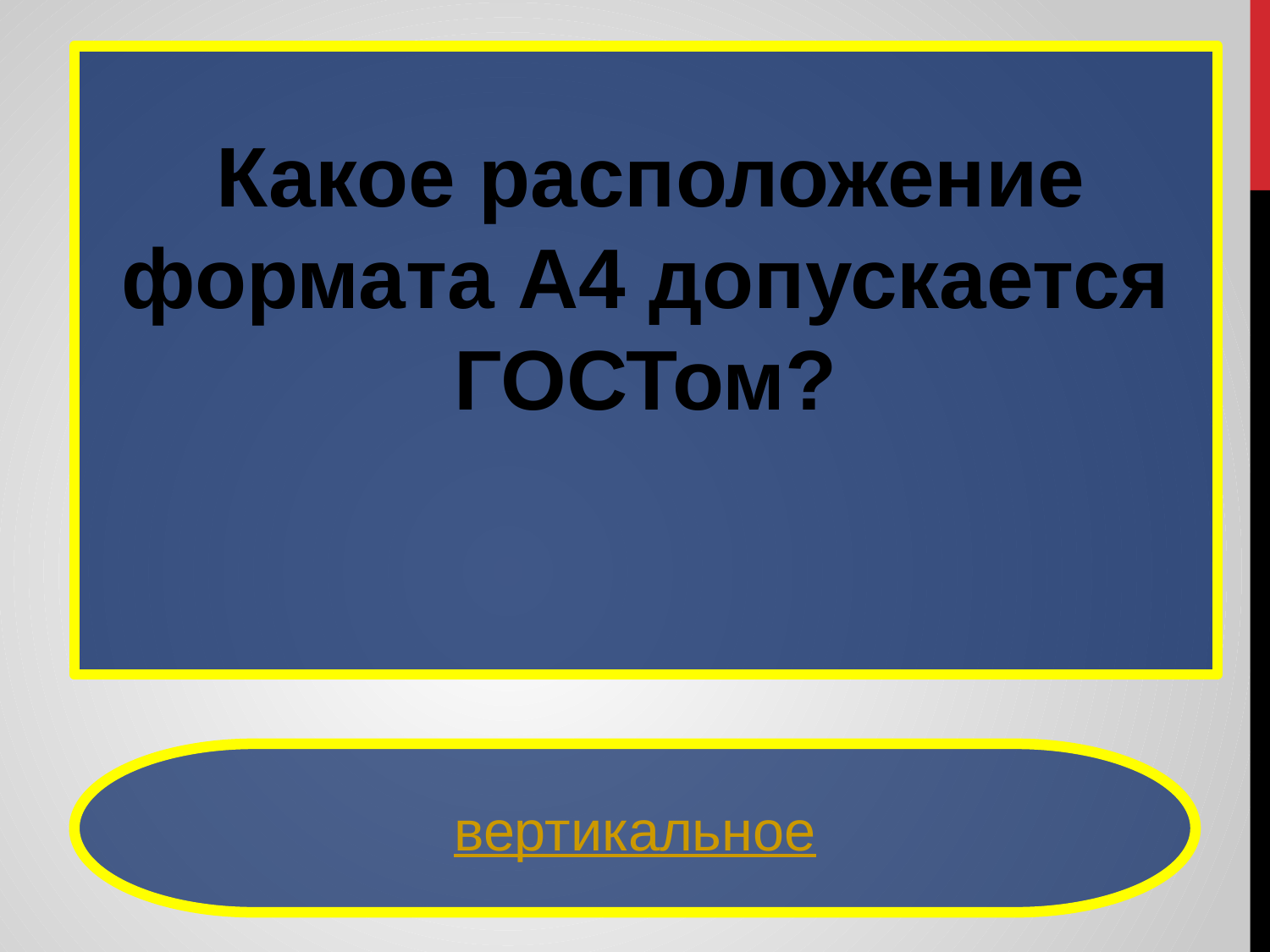

Какое расположение формата А4 допускается ГОСТом?
вертикальное